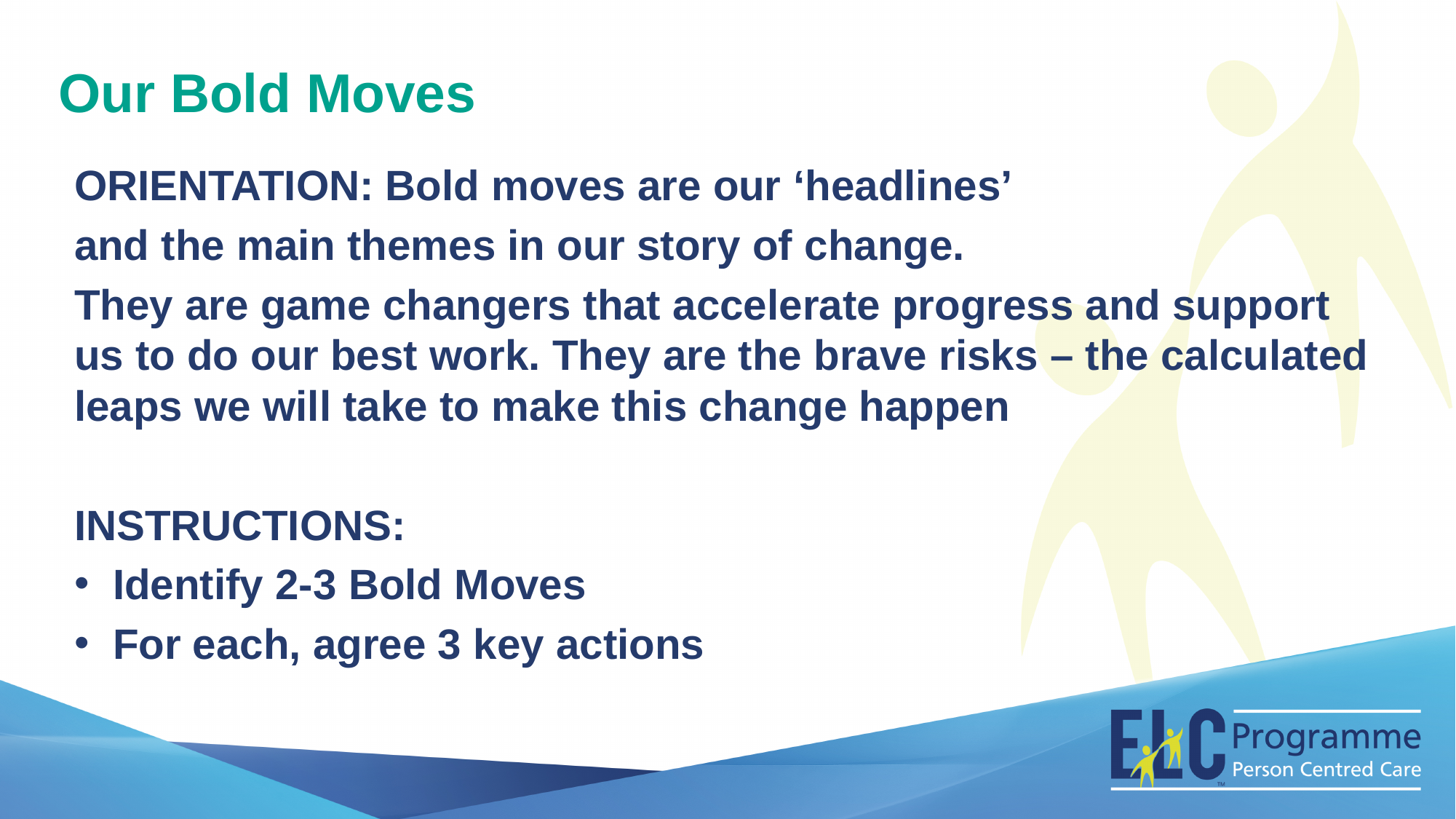

Our Bold Moves
ORIENTATION: Bold moves are our ‘headlines’
and the main themes in our story of change.
They are game changers that accelerate progress and support us to do our best work. They are the brave risks – the calculated leaps we will take to make this change happen

INSTRUCTIONS:
  Identify 2-3 Bold Moves
  For each, agree 3 key actions